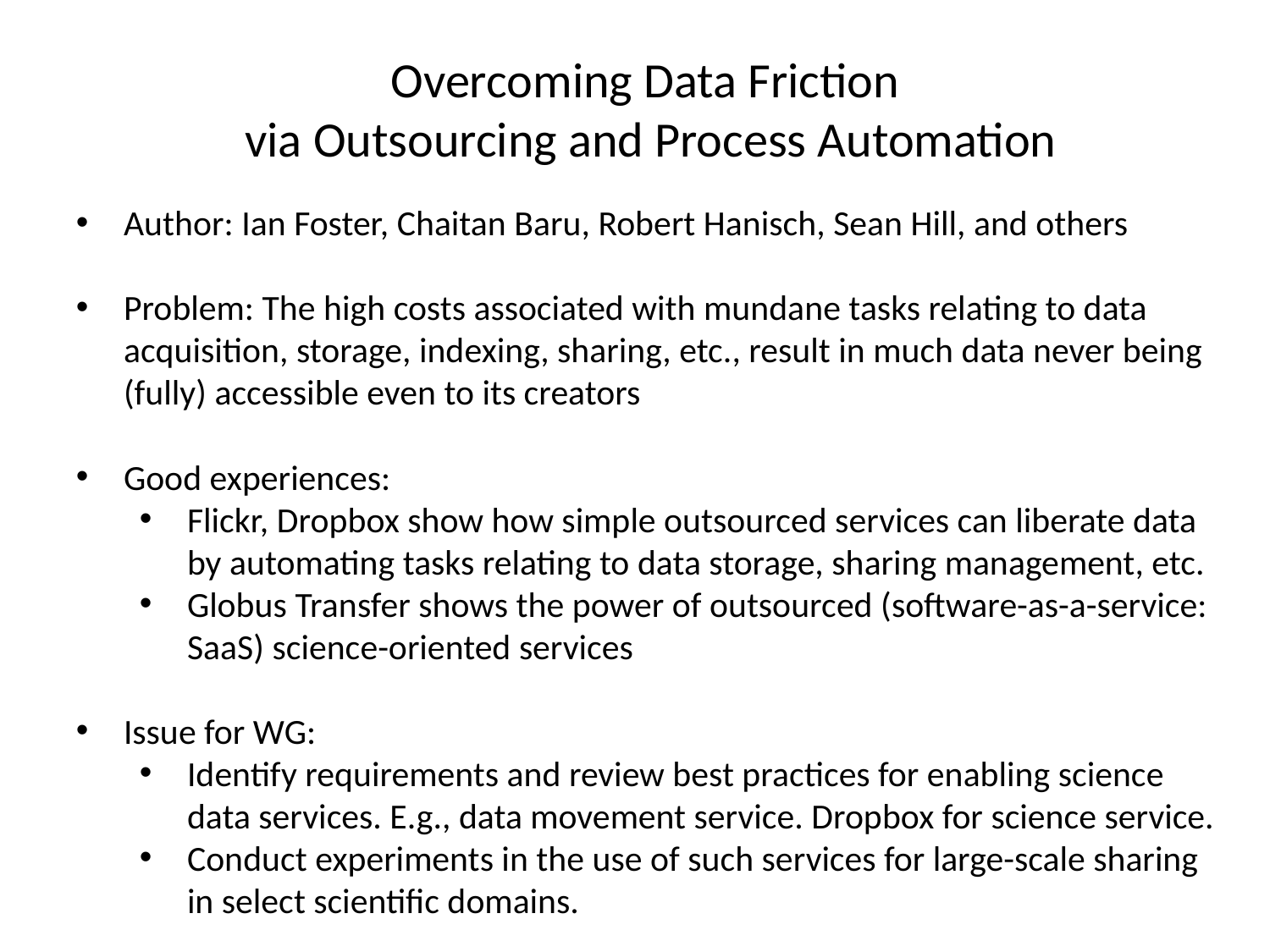

Overcoming Data Friction
via Outsourcing and Process Automation

Author: Ian Foster, Chaitan Baru, Robert Hanisch, Sean Hill, and others

Problem: The high costs associated with mundane tasks relating to data acquisition, storage, indexing, sharing, etc., result in much data never being (fully) accessible even to its creators

Good experiences:
Flickr, Dropbox show how simple outsourced services can liberate data by automating tasks relating to data storage, sharing management, etc.
Globus Transfer shows the power of outsourced (software-as-a-service: SaaS) science-oriented services

Issue for WG:
Identify requirements and review best practices for enabling science data services. E.g., data movement service. Dropbox for science service.
Conduct experiments in the use of such services for large-scale sharing in select scientific domains.